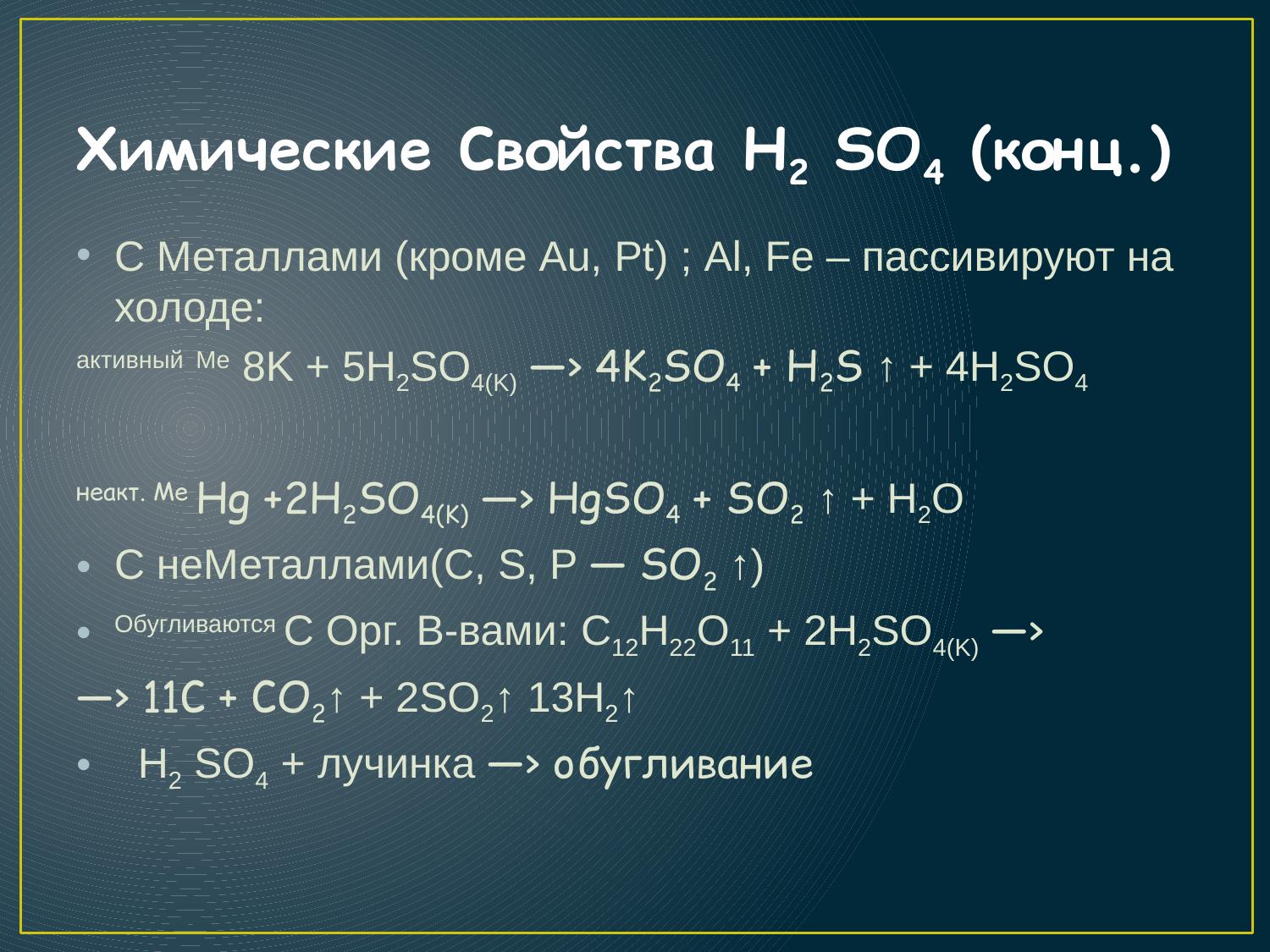

# Химические Свойства H2 SO4 (конц.)
С Металлами (кроме Au, Pt) ; Al, Fe – пассивируют на холоде:
активный Ме 8K + 5H2SO4(K) —> 4K2SO4 + H2S ↑ + 4H2SO4

неакт. Ме Hg +2H2SO4(K) —> HgSO4 + SO2 ↑ + H2O
С неМеталлами(C, S, P — SO2 ↑)
Обугливаются С Орг. В-вами: C12H22O11 + 2H2SO4(K) —>
—> 11C + CO2↑ + 2SO2↑ 13H2↑
  H2 SO4 + лучинка —> обугливание